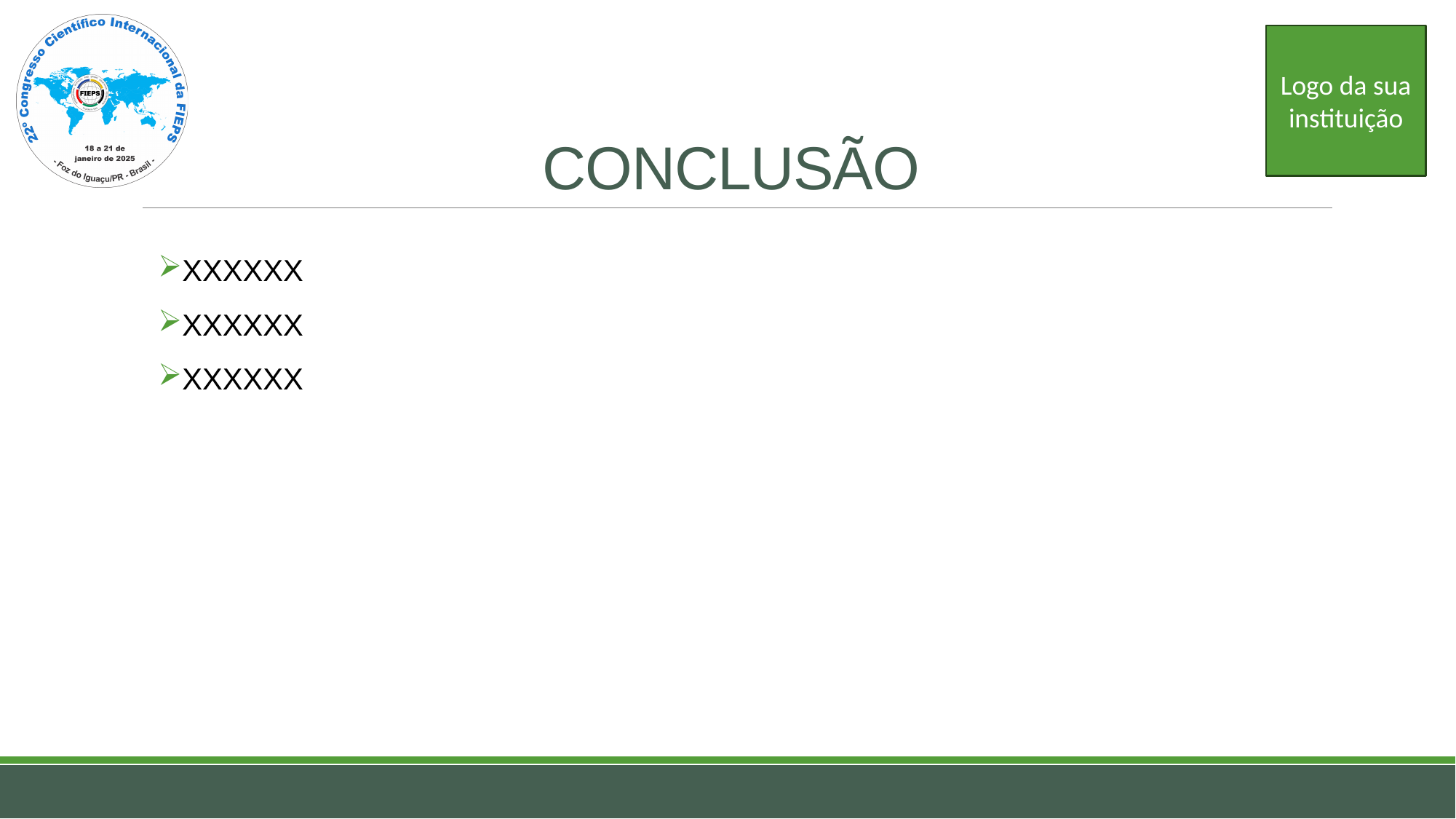

Logo da sua instituição
# CONCLUSÃO
XXXXXX
XXXXXX
XXXXXX